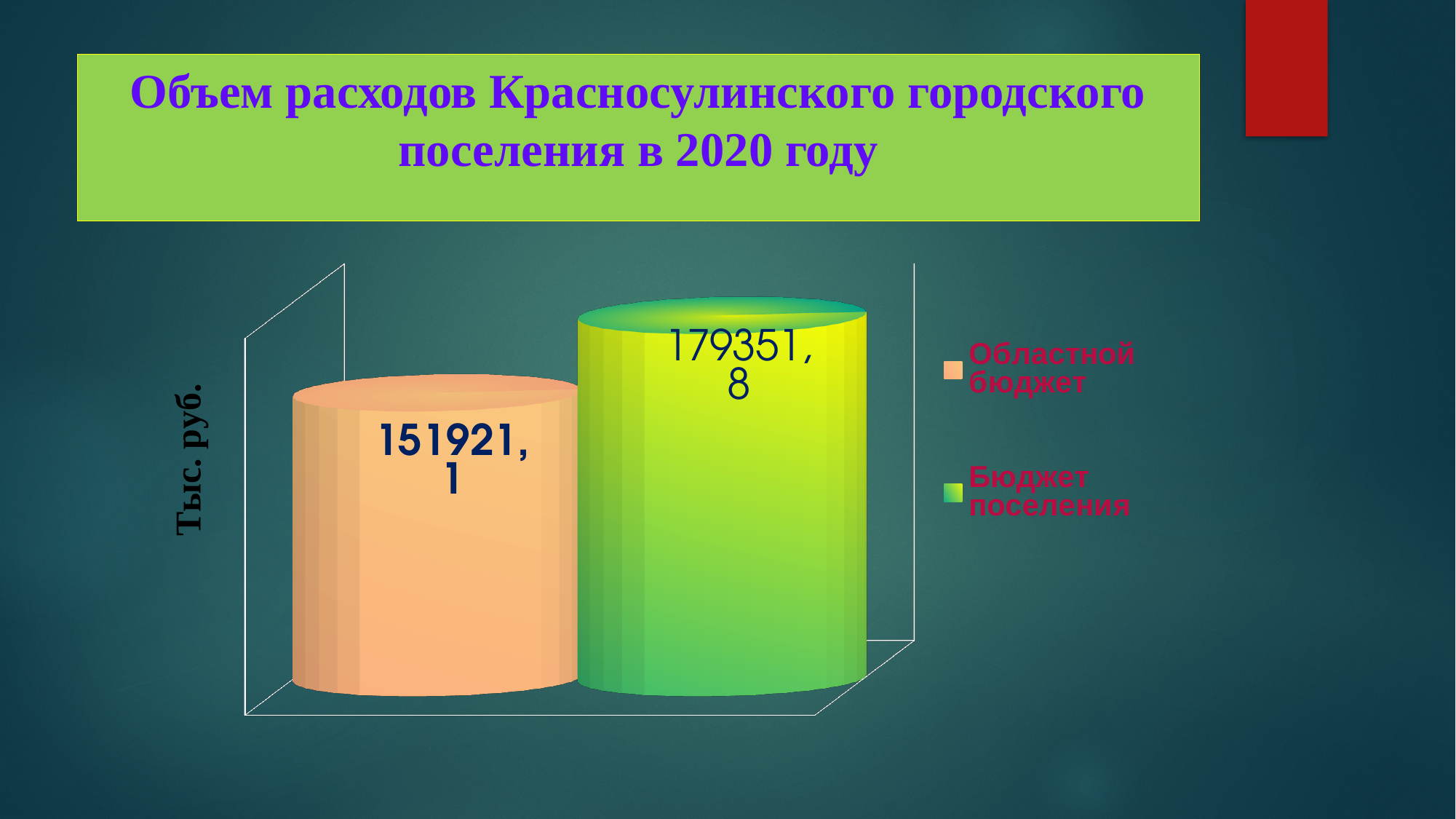

# Объем расходов Красносулинского городского поселения в 2020 году

[unsupported chart]